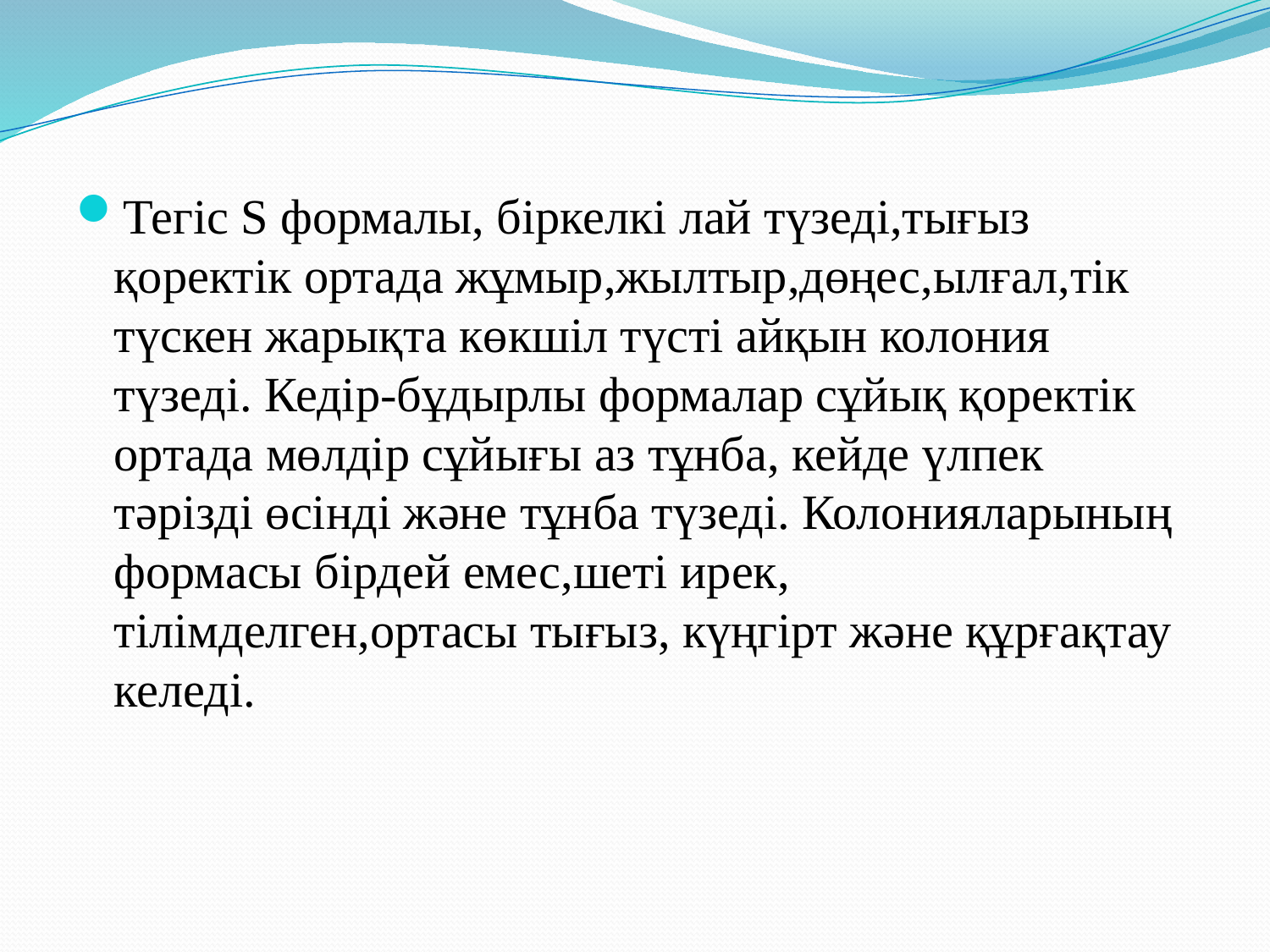

Тегіс S формалы, біркелкі лай түзеді,тығыз қоректік ортада жұмыр,жылтыр,дөңес,ылғал,тік түскен жарықта көкшіл түсті айқын колония түзеді. Кедір-бұдырлы формалар сұйық қоректік ортада мөлдір сұйығы аз тұнба, кейде үлпек тәрізді өсінді және тұнба түзеді. Колонияларының формасы бірдей емес,шеті ирек, тілімделген,ортасы тығыз, күңгірт және құрғақтау келеді.